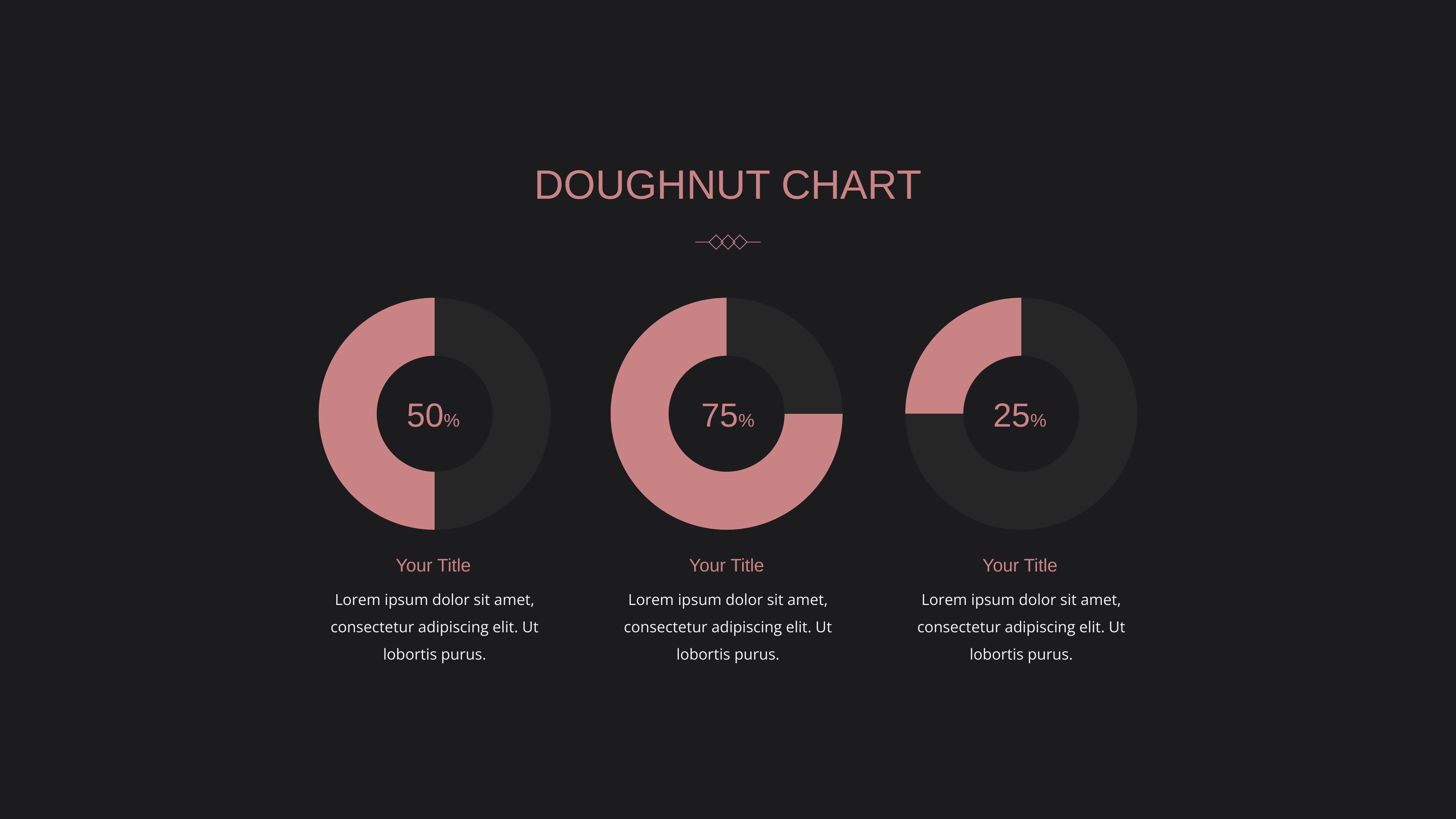

DOUGHNUT CHART

### Chart

| Category | Series 1 |
|---|---|
| Category 1 | 50.0 |
| Category 2 | 50.0 |

### Chart

| Category | Series 1 |
|---|---|
| Category 1 | 25.0 |
| Category 2 | 75.0 |

### Chart

| Category | Series 1 |
|---|---|
| Category 1 | 75.0 |
| Category 2 | 25.0 |
50%
75%
25%
Your Title
Your Title
Your Title
Lorem ipsum dolor sit amet, consectetur adipiscing elit. Ut lobortis purus.
Lorem ipsum dolor sit amet, consectetur adipiscing elit. Ut lobortis purus.
Lorem ipsum dolor sit amet, consectetur adipiscing elit. Ut lobortis purus.